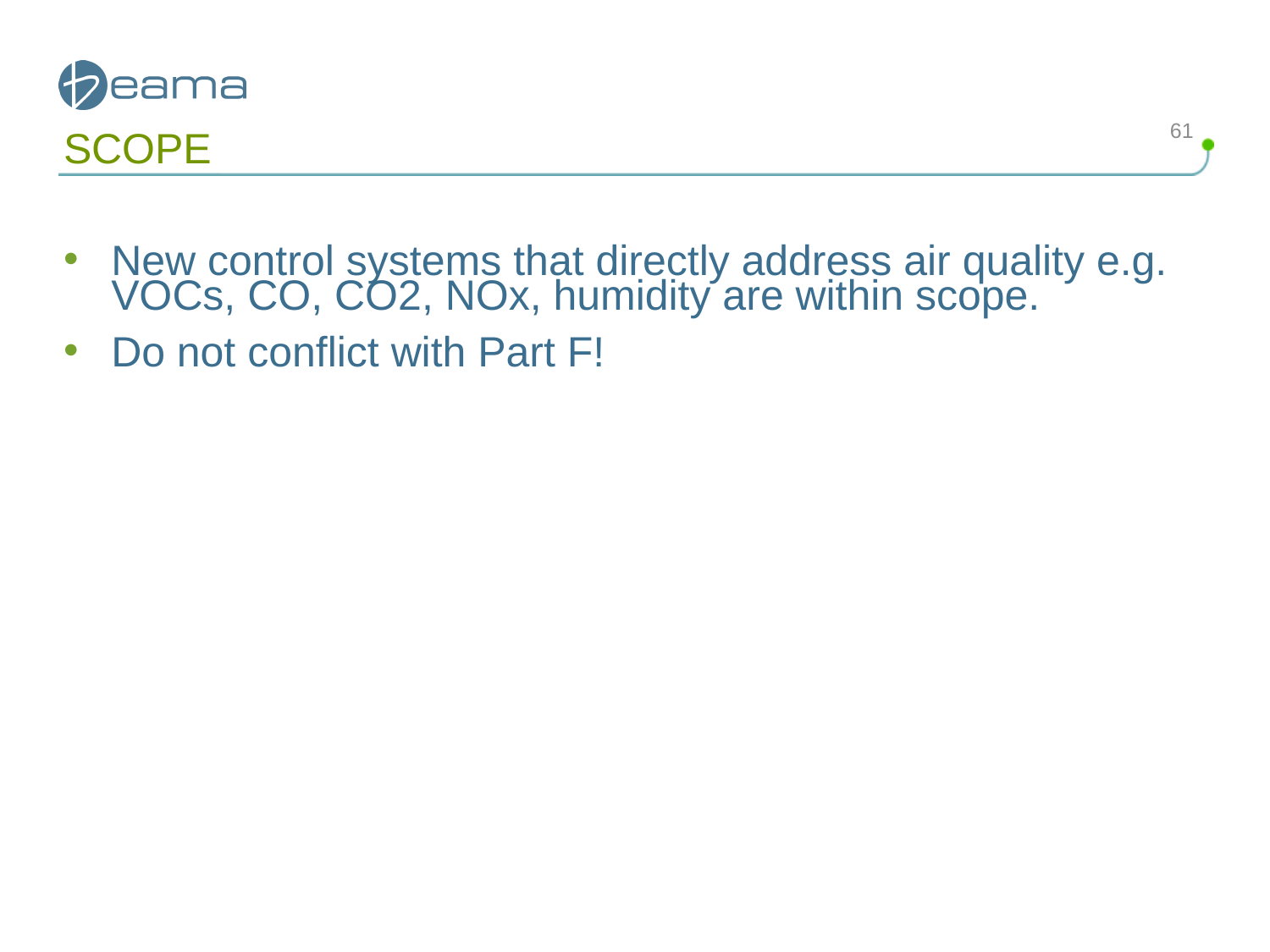

61
# SCOPE
New control systems that directly address air quality e.g. VOCs, CO, CO2, NOx, humidity are within scope.
Do not conflict with Part F!